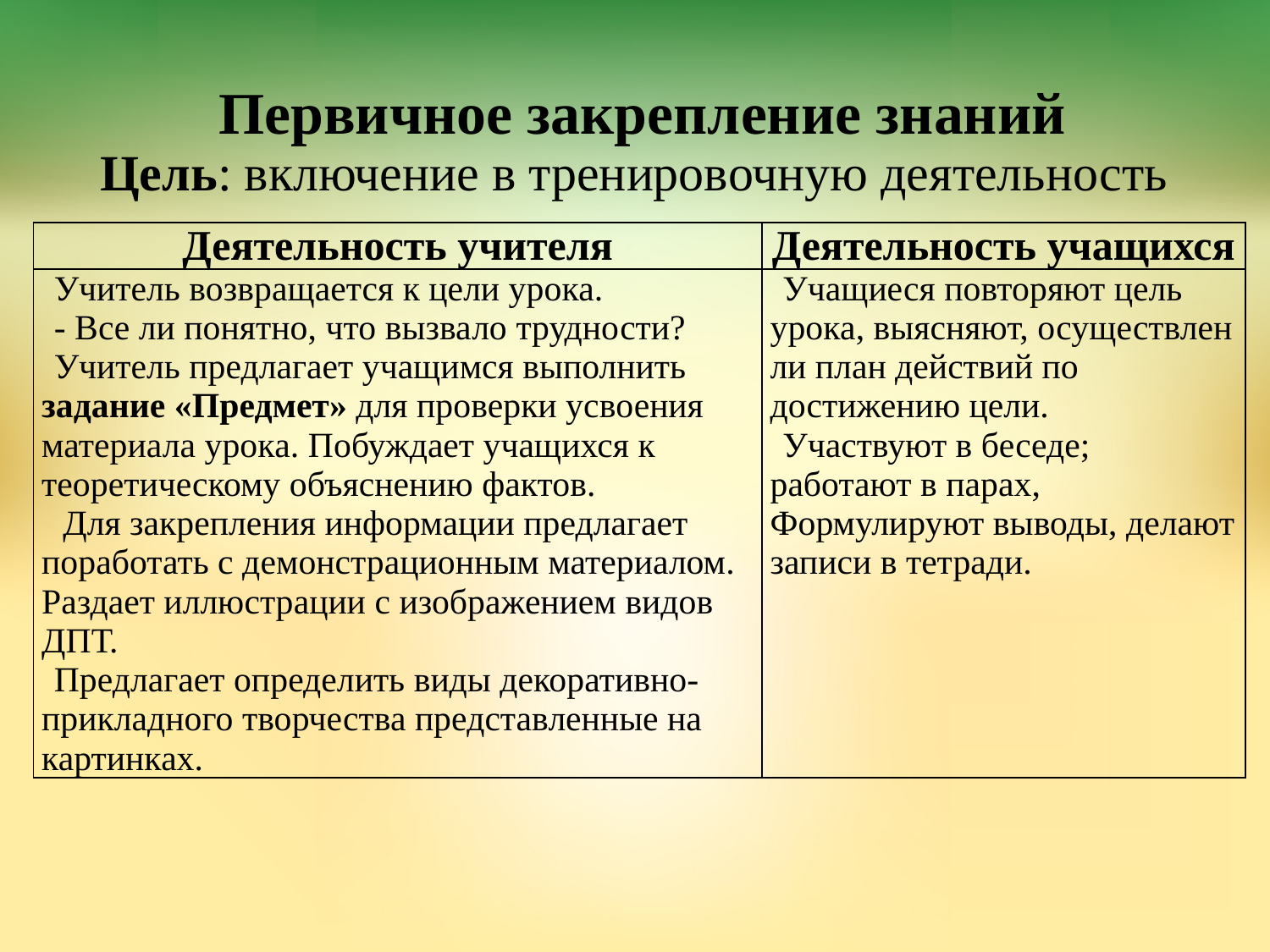

# Первичное закрепление знаний Цель: включение в тренировочную деятельность
| Деятельность учителя | Деятельность учащихся |
| --- | --- |
| Учитель возвращается к цели урока. - Все ли понятно, что вызвало трудности? Учитель предлагает учащимся выполнить задание «Предмет» для проверки усвоения материала урока. Побуждает учащихся к теоретическому объяснению фактов. Для закрепления информации предлагает поработать с демонстрационным материалом. Раздает иллюстрации с изображением видов ДПТ. Предлагает определить виды декоративно-прикладного творчества представленные на картинках. | Учащиеся повторяют цель урока, выясняют, осуществлен ли план действий по достижению цели. Участвуют в беседе; работают в парах, Формулируют выводы, делают записи в тетради. |